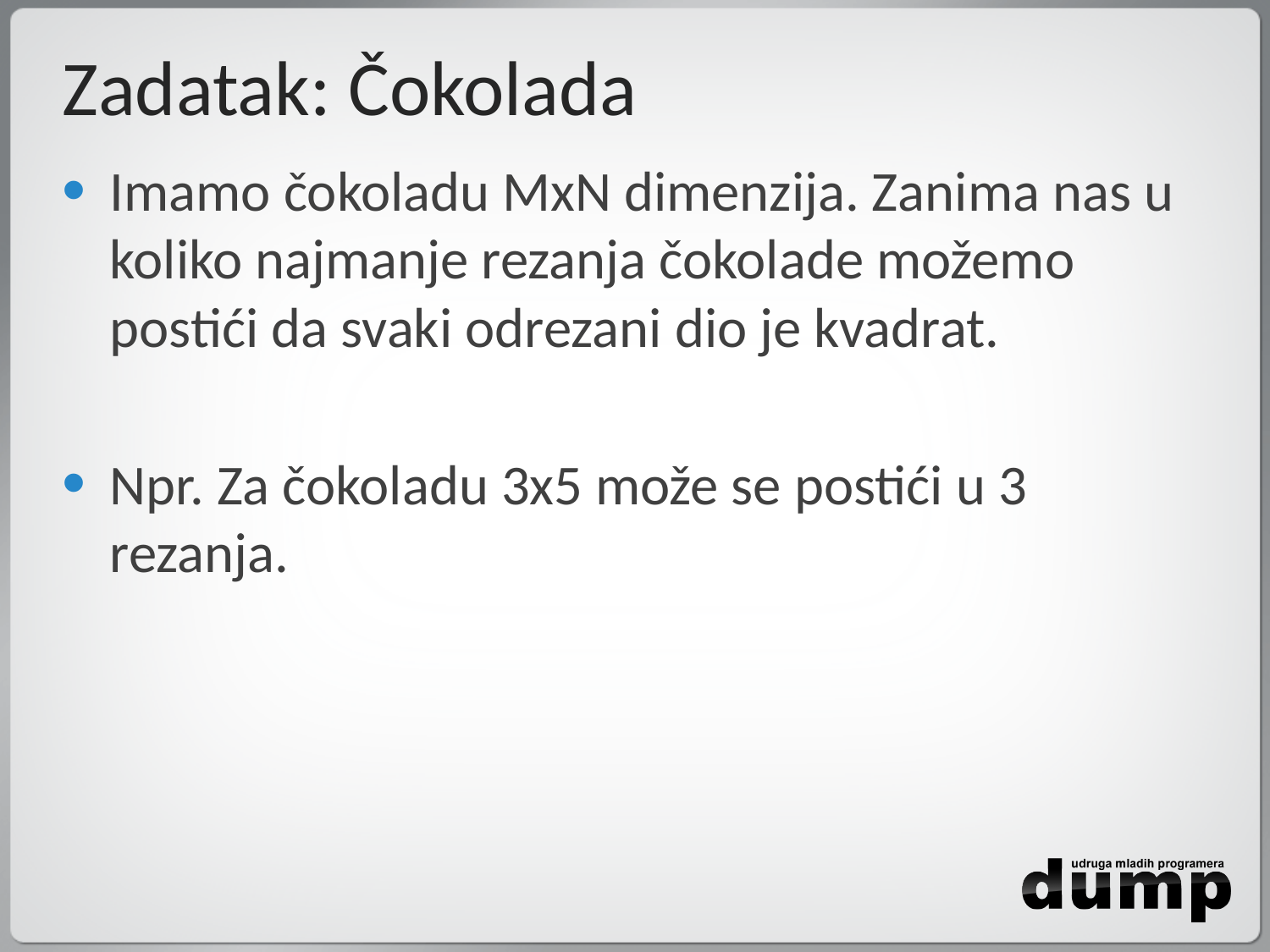

# Zadatak: Čokolada
Imamo čokoladu MxN dimenzija. Zanima nas u koliko najmanje rezanja čokolade možemo postići da svaki odrezani dio je kvadrat.

Npr. Za čokoladu 3x5 može se postići u 3 rezanja.